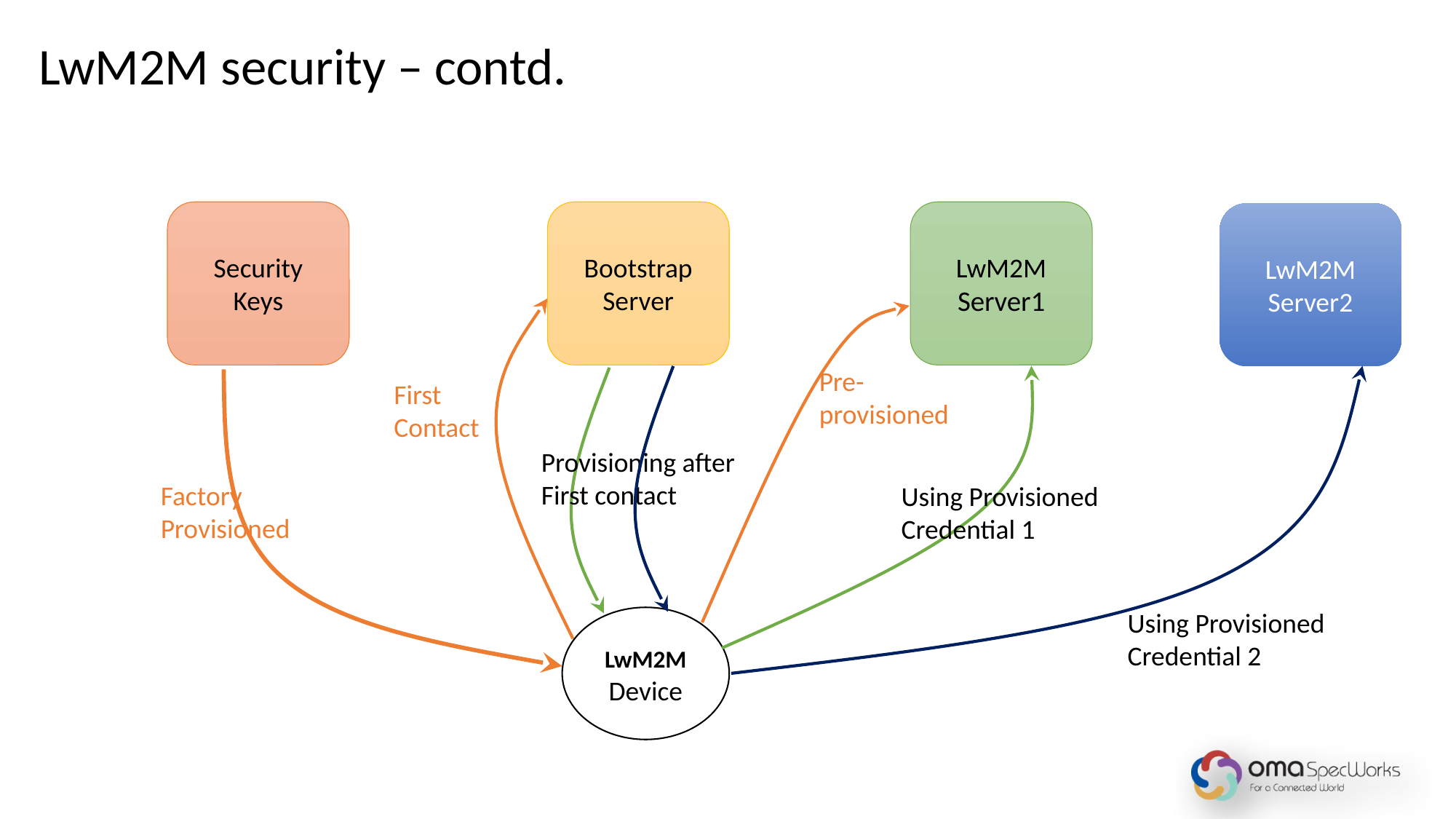

LwM2M security – contd.

Security Keys
Bootstrap Server
LwM2M Server1
LwM2M Server2

Pre-
provisioned

First
Contact
Provisioning after
First contact
Factory
Provisioned
Using Provisioned
Credential 1
Using Provisioned
Credential 2
LwM2M Device